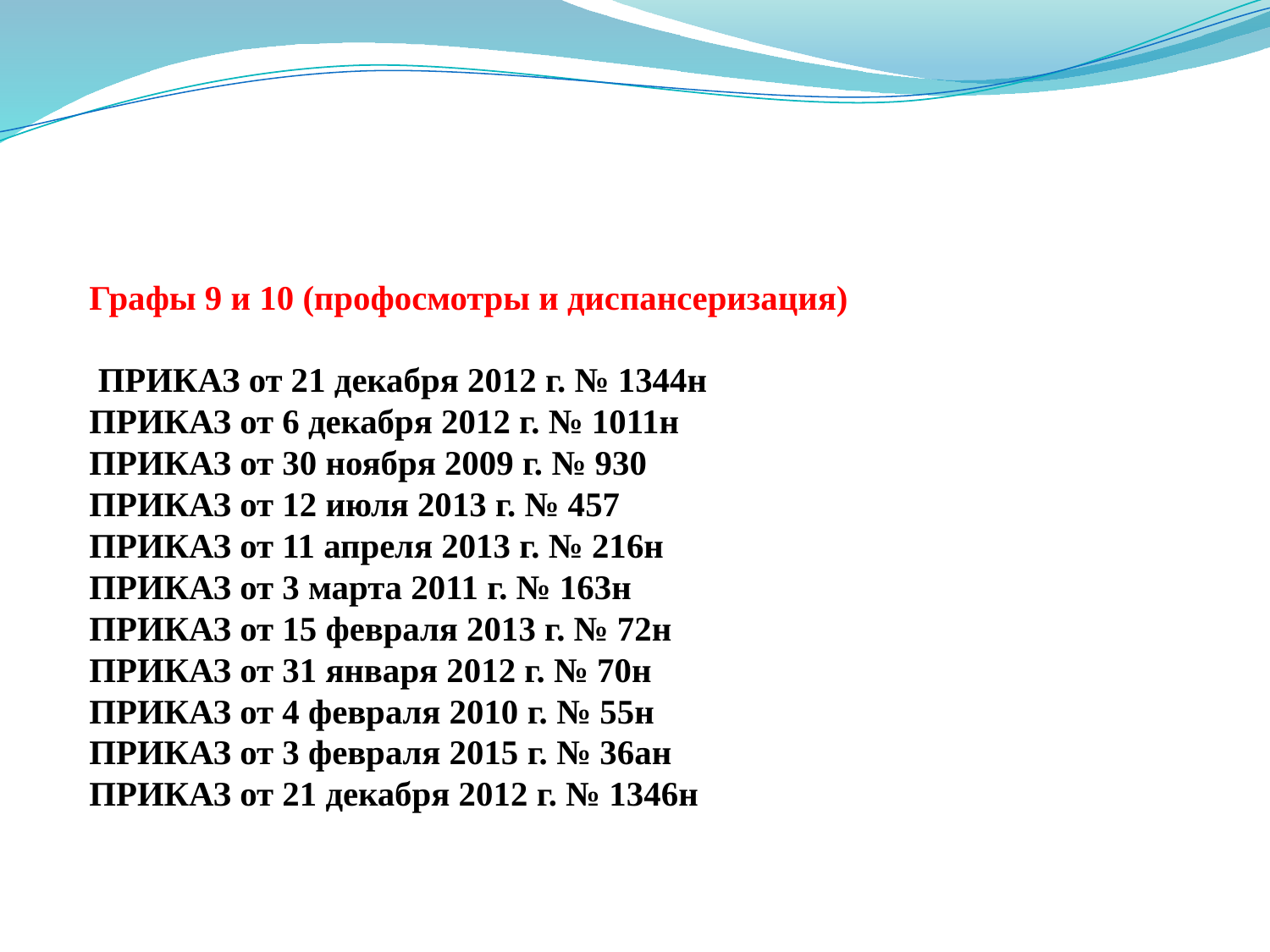

# Графы 9 и 10 (профосмотры и диспансеризация) ПРИКАЗ от 21 декабря 2012 г. № 1344н ПРИКАЗ от 6 декабря 2012 г. № 1011н ПРИКАЗ от 30 ноября 2009 г. № 930 ПРИКАЗ от 12 июля 2013 г. № 457 ПРИКАЗ от 11 апреля 2013 г. № 216н ПРИКАЗ от 3 марта 2011 г. № 163н ПРИКАЗ от 15 февраля 2013 г. № 72н ПРИКАЗ от 31 января 2012 г. № 70н ПРИКАЗ от 4 февраля 2010 г. № 55н  ПРИКАЗ от 3 февраля 2015 г. № 36ан ПРИКАЗ от 21 декабря 2012 г. № 1346н